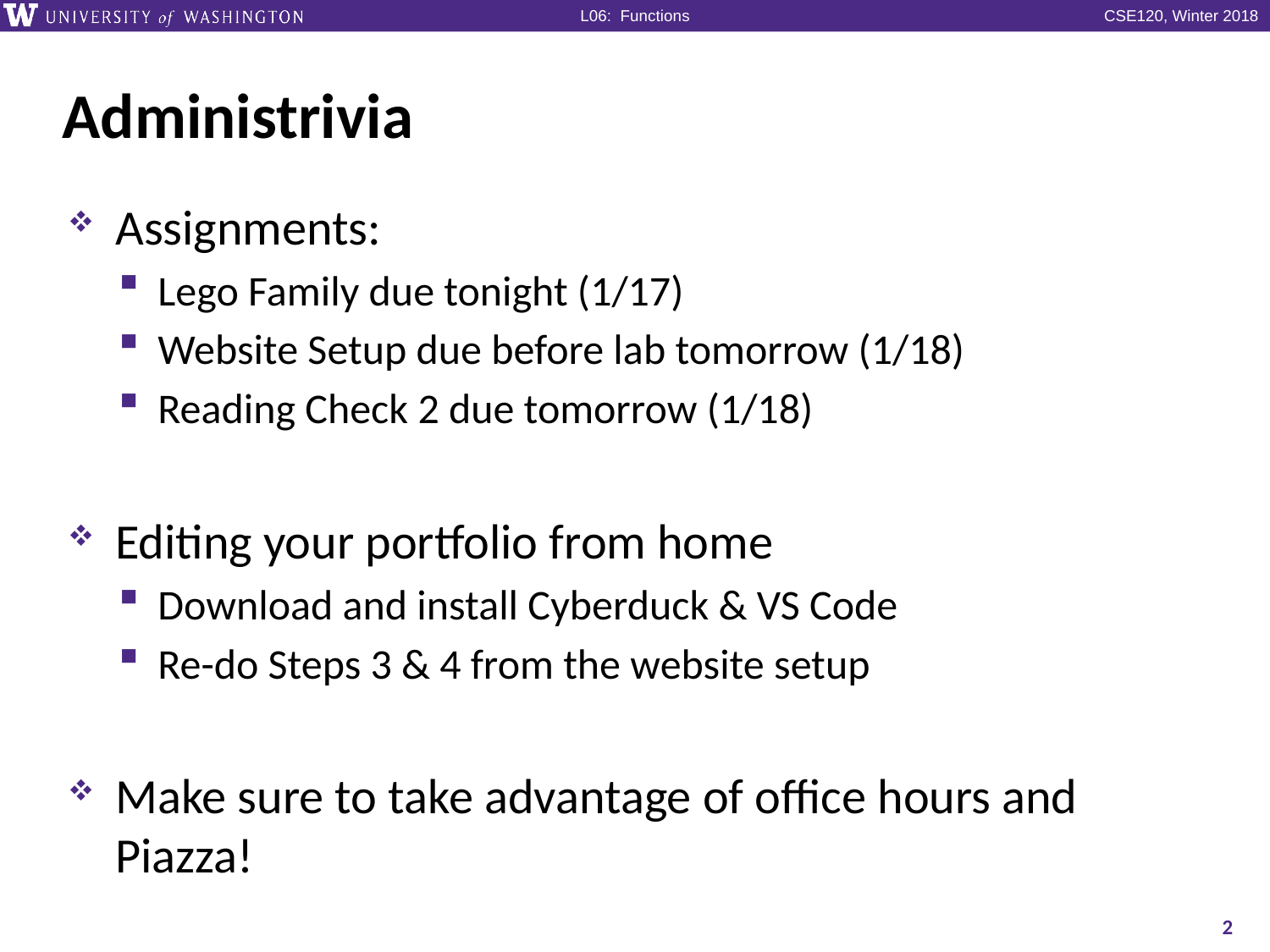

# Administrivia
Assignments:
Lego Family due tonight (1/17)
Website Setup due before lab tomorrow (1/18)
Reading Check 2 due tomorrow (1/18)

Editing your portfolio from home
Download and install Cyberduck & VS Code
Re-do Steps 3 & 4 from the website setup

Make sure to take advantage of office hours and Piazza!

2